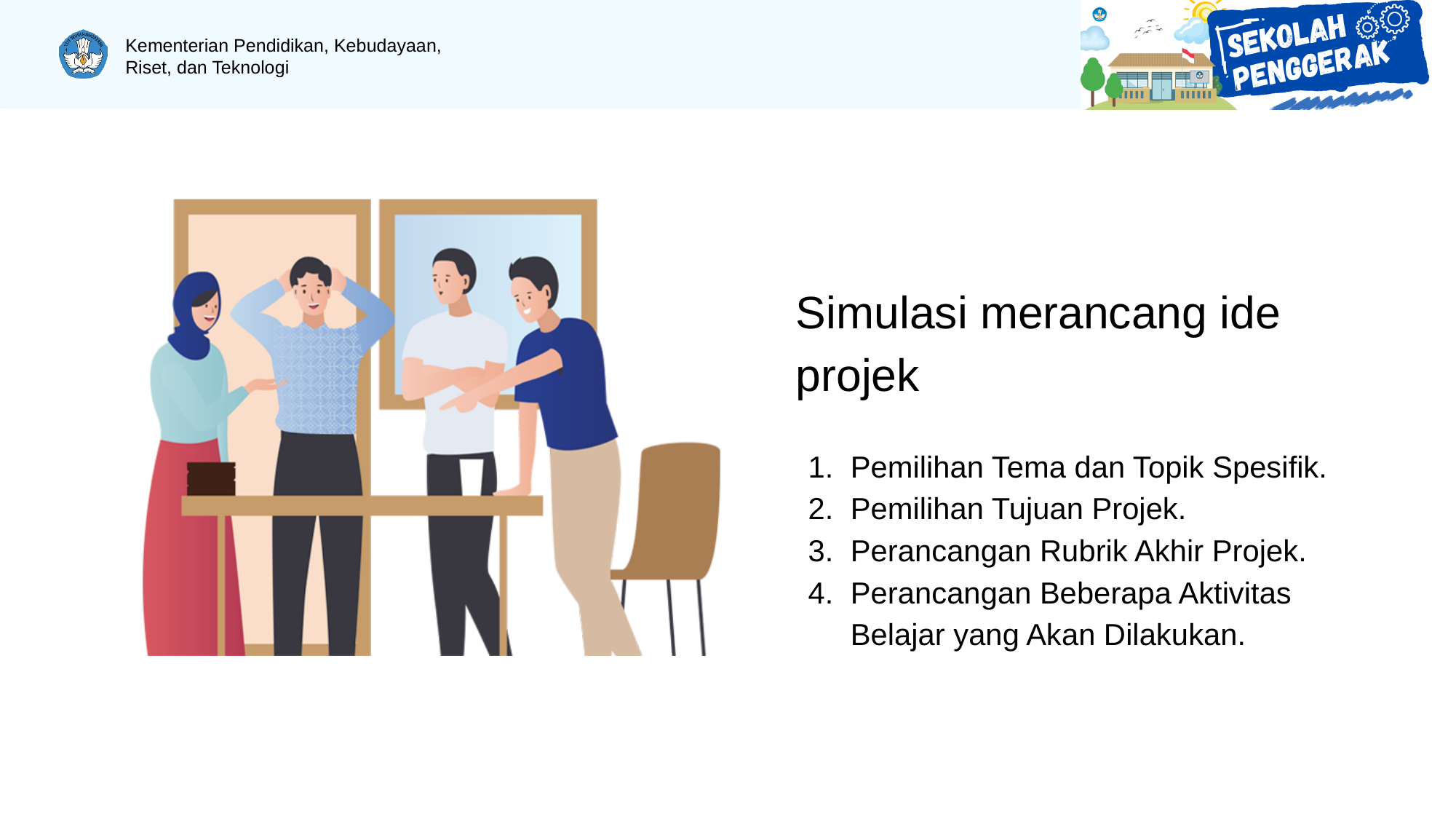

# Simulasi merancang ide projek

Pemilihan Tema dan Topik Spesifik.
Pemilihan Tujuan Projek.
Perancangan Rubrik Akhir Projek.
Perancangan Beberapa Aktivitas Belajar yang Akan Dilakukan.